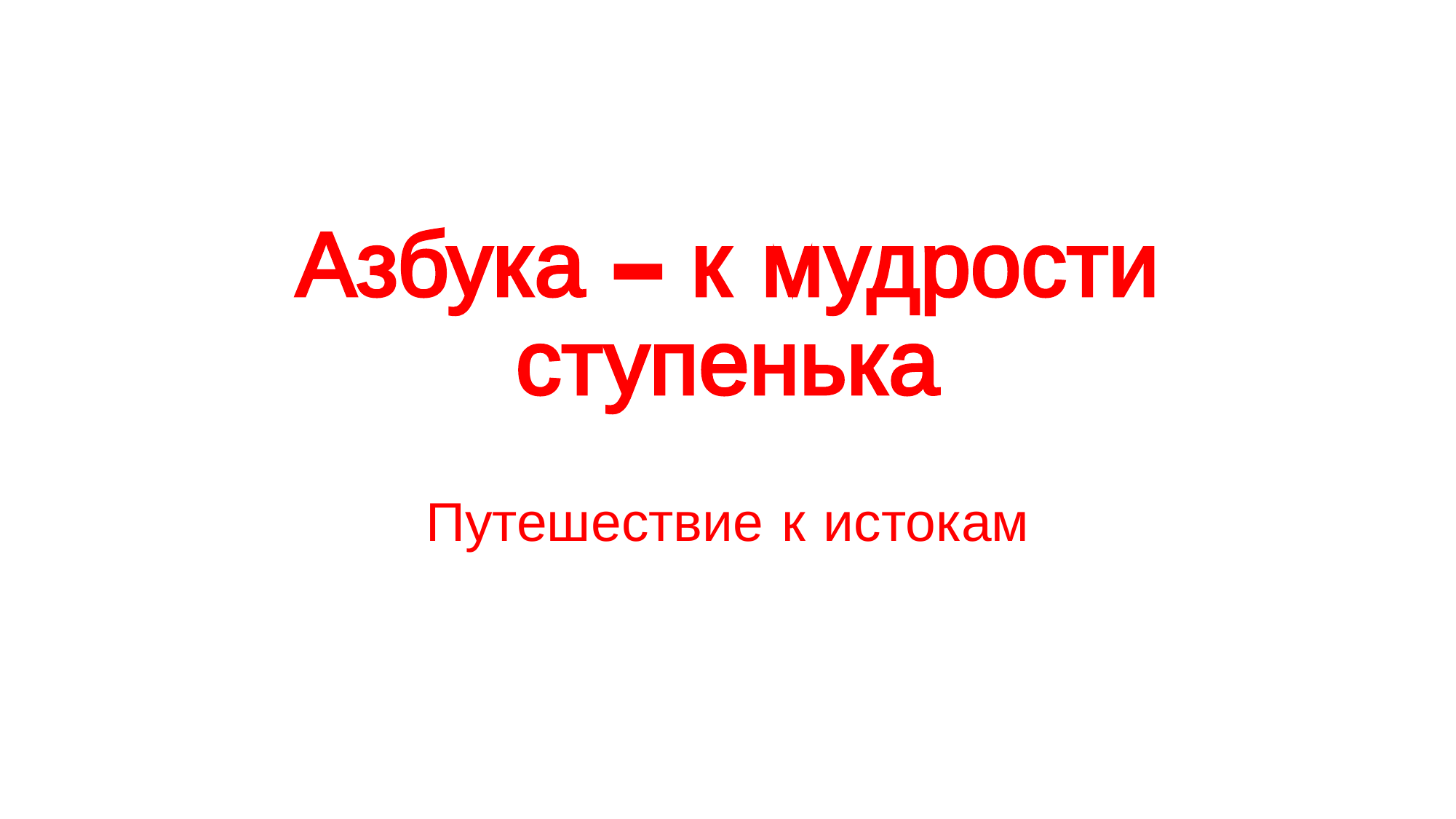

# Азбука – к мудрости ступенька

Путешествие к истокам